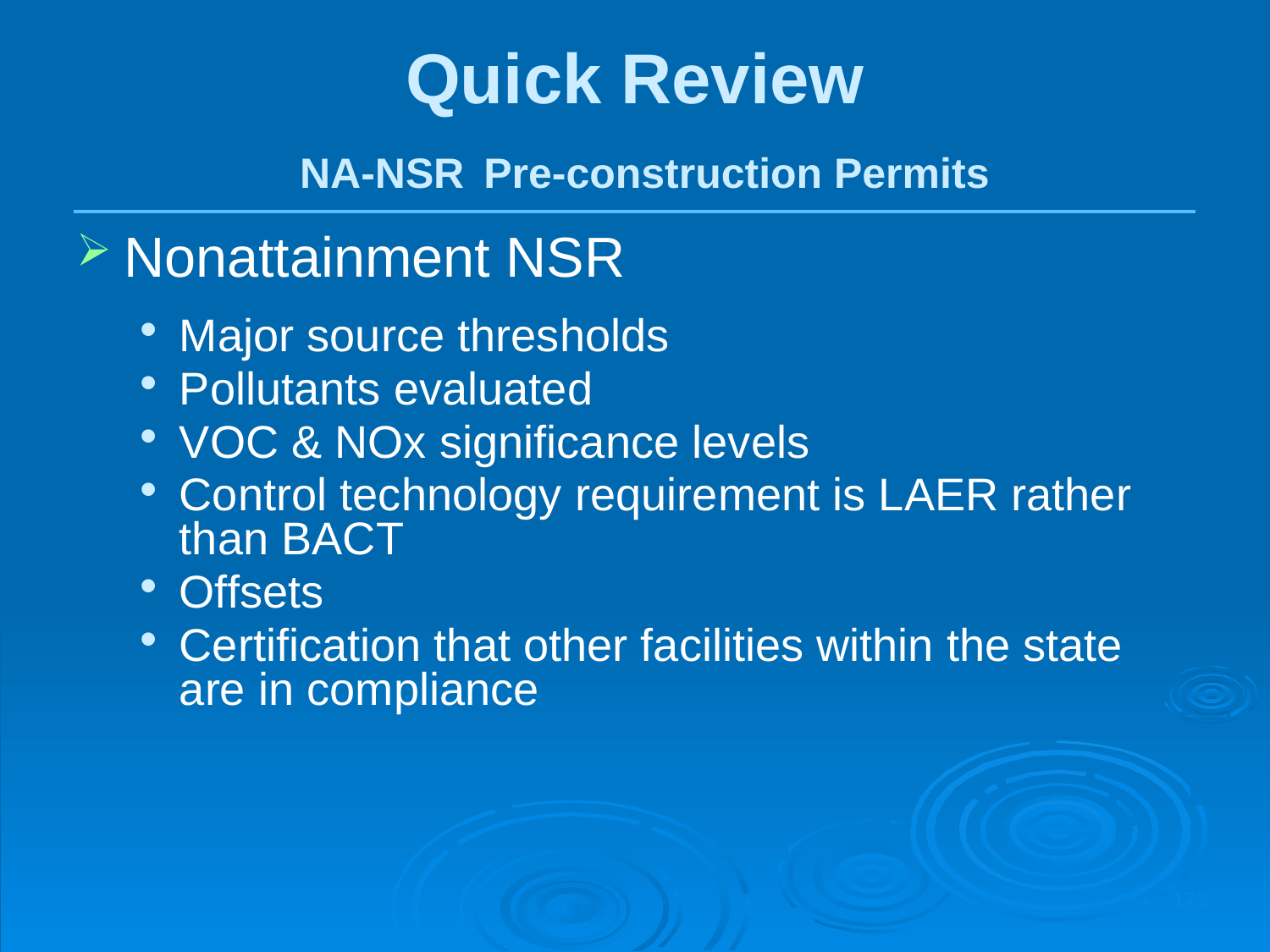

Quick Review
 NA-NSR Pre-construction Permits
Nonattainment NSR

Major source thresholds
Pollutants evaluated
VOC & NOx significance levels
Control technology requirement is LAER rather than BACT
Offsets
Certification that other facilities within the state are in compliance

173